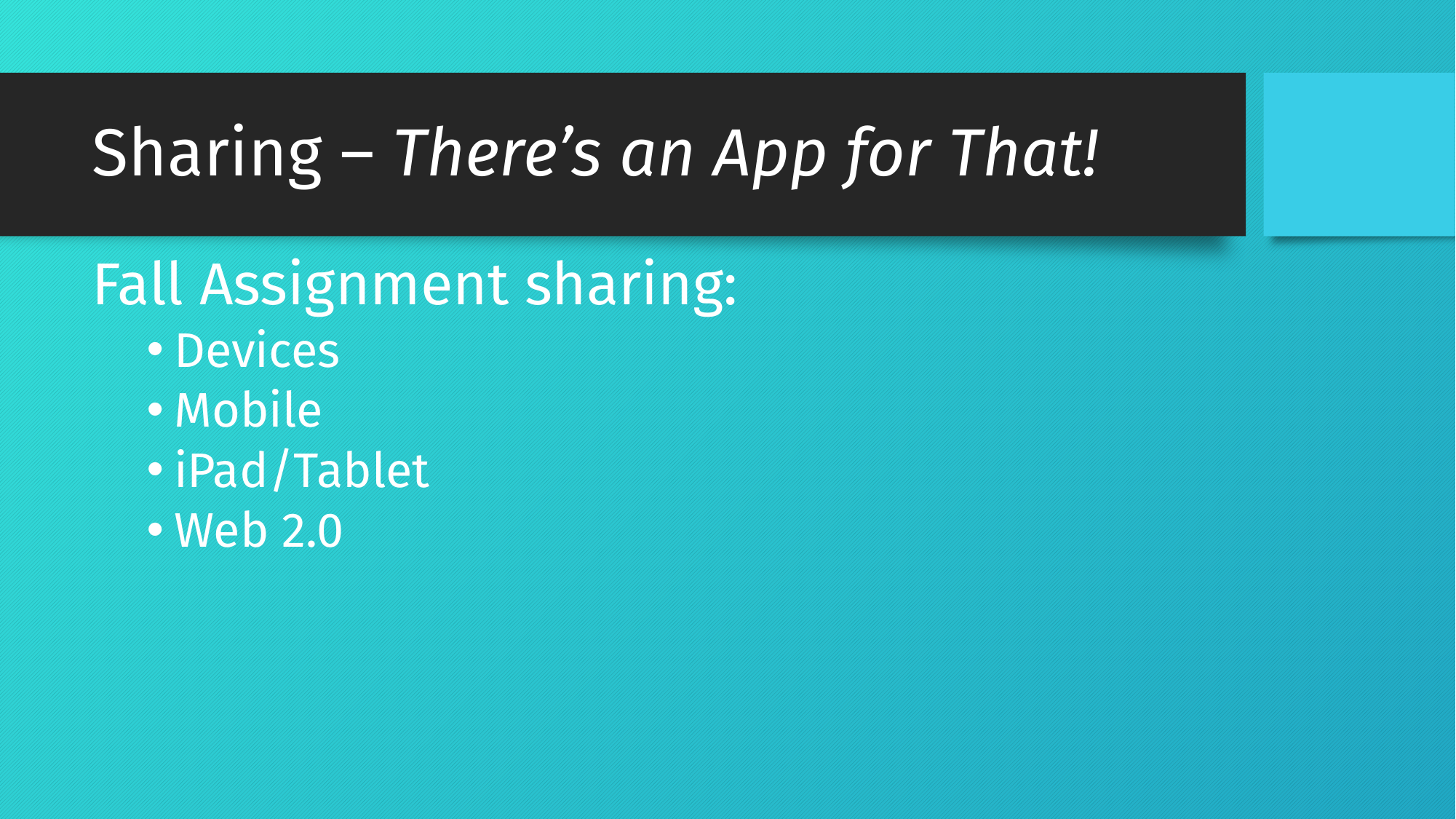

# Sharing – There’s an App for That!
Fall Assignment sharing:
Devices
Mobile
iPad/Tablet
Web 2.0